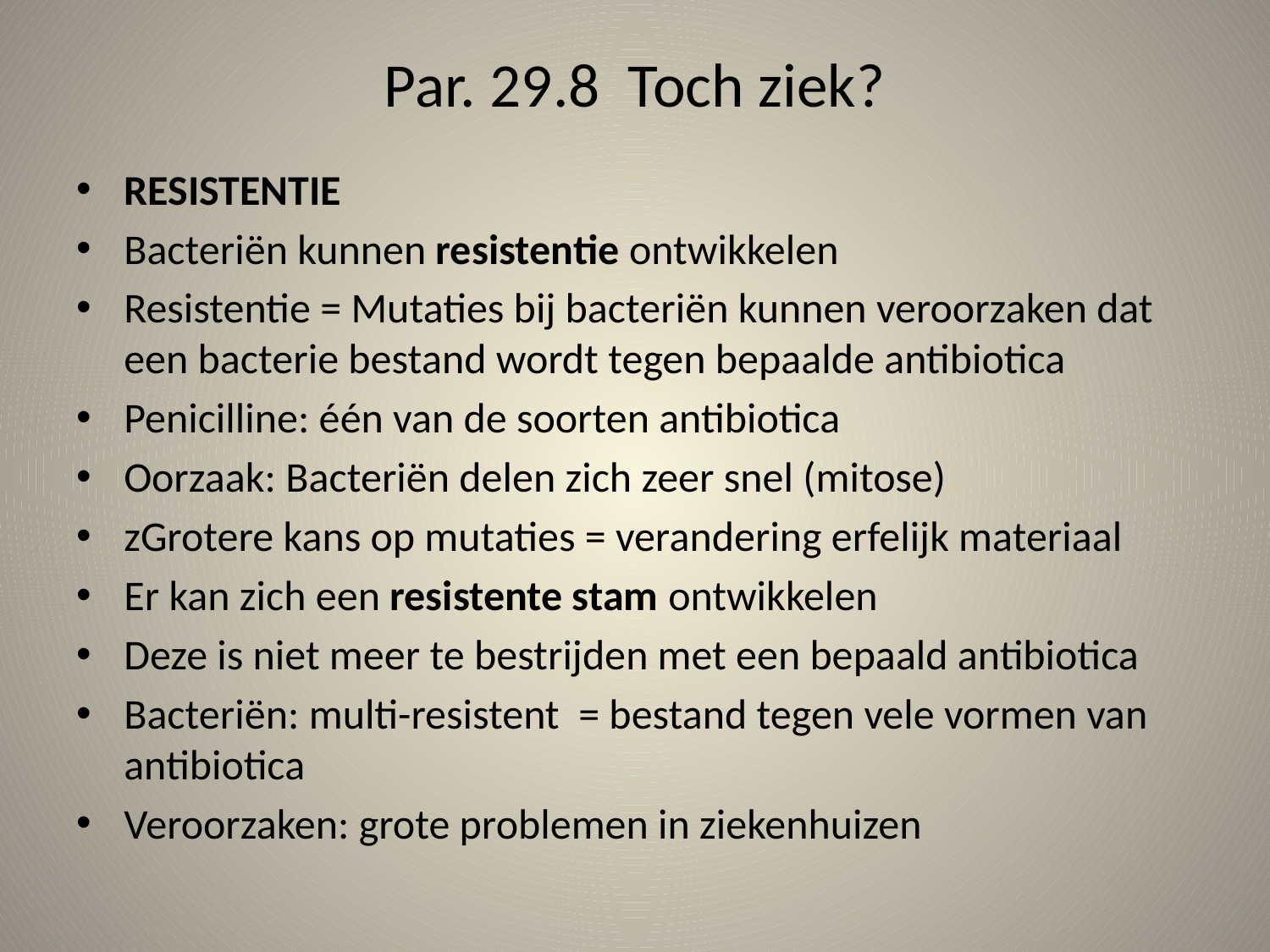

# Par. 29.8  Toch ziek?
RESISTENTIE
Bacteriën kunnen resistentie ontwikkelen
Resistentie = Mutaties bij bacteriën kunnen veroorzaken dat een bacterie bestand wordt tegen bepaalde antibiotica
Penicilline: één van de soorten antibiotica
Oorzaak: Bacteriën delen zich zeer snel (mitose)
zGrotere kans op mutaties = verandering erfelijk materiaal
Er kan zich een resistente stam ontwikkelen
Deze is niet meer te bestrijden met een bepaald antibiotica
Bacteriën: multi-resistent  = bestand tegen vele vormen van antibiotica
Veroorzaken: grote problemen in ziekenhuizen